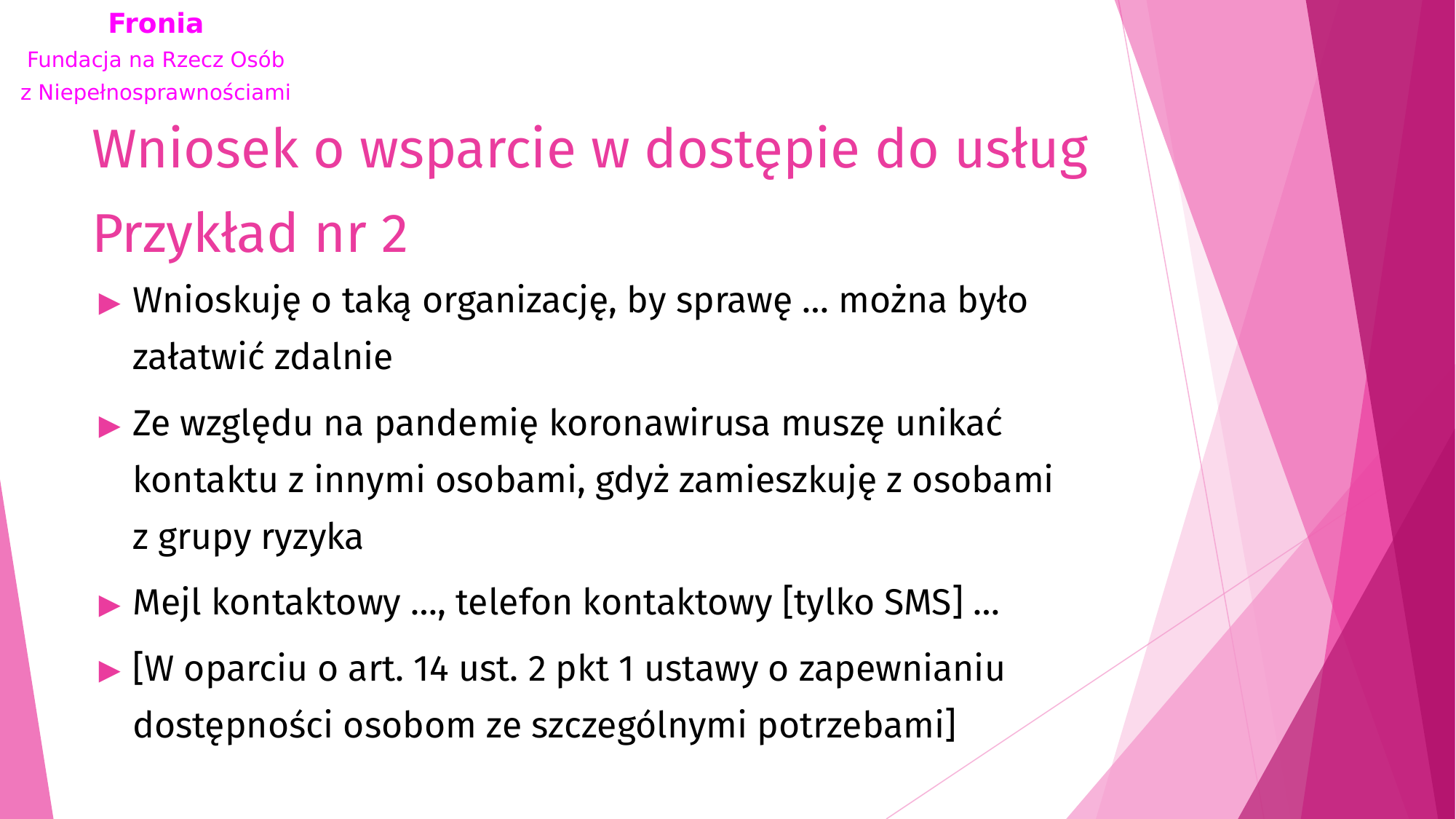

# Wniosek o wsparcie w dostępie do usług Przykład nr 2
Wnioskuję o taką organizację, by sprawę … można było załatwić zdalnie
Ze względu na pandemię koronawirusa muszę unikać kontaktu z innymi osobami, gdyż zamieszkuję z osobami z grupy ryzyka
Mejl kontaktowy …, telefon kontaktowy [tylko SMS] …
[W oparciu o art. 14 ust. 2 pkt 1 ustawy o zapewnianiu dostępności osobom ze szczególnymi potrzebami]